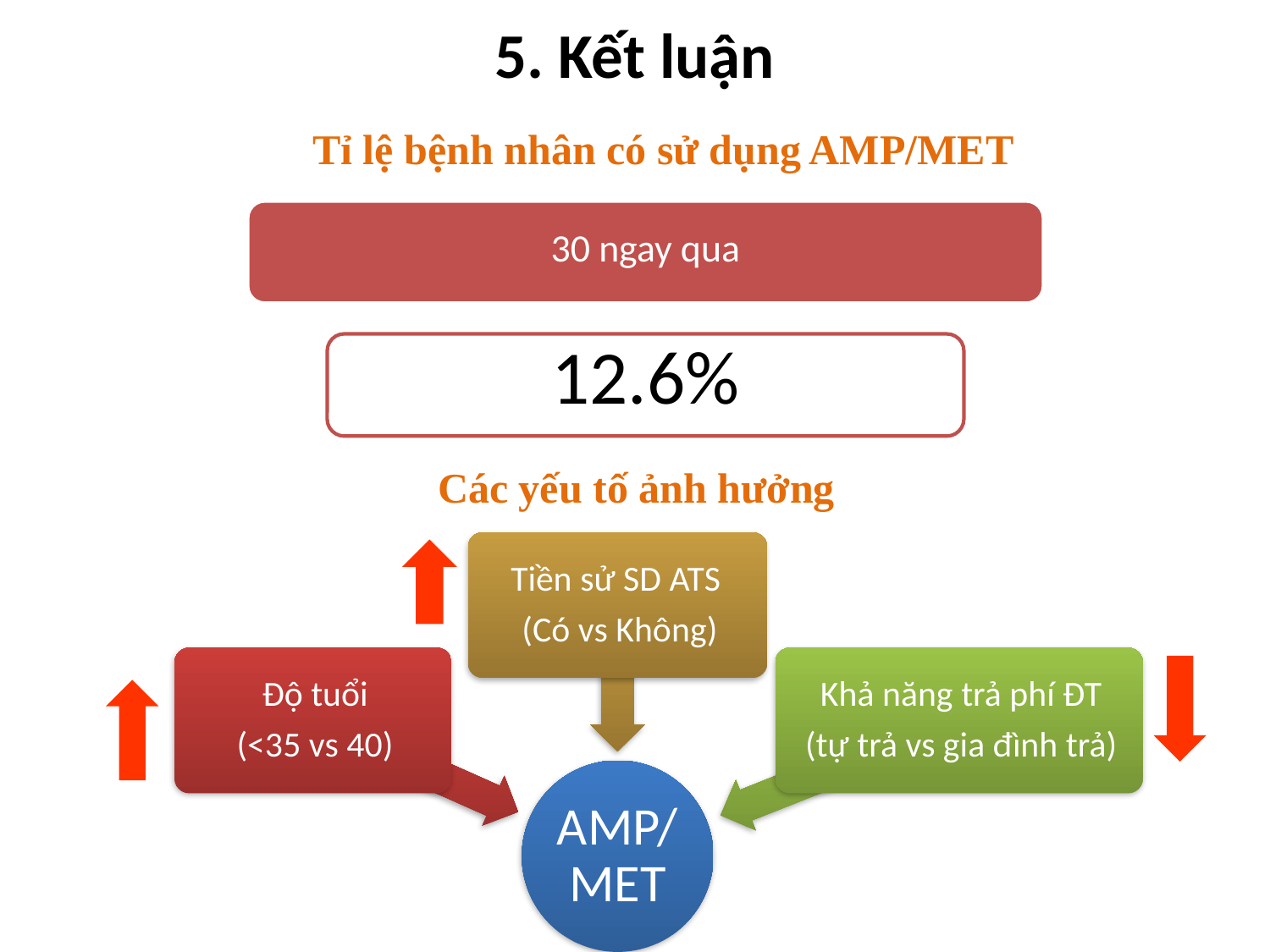

# 5. Kết luận
Tỉ lệ bệnh nhân có sử dụng AMP/MET
30 ngay qua
12.6%
Các yếu tố ảnh hưởng
AMP/ MET
Độ tuổi
(<35 vs 40)
Tiền sử SD ATS
(Có vs Không)
Khả năng trả phí ĐT
(tự trả vs gia đình trả)